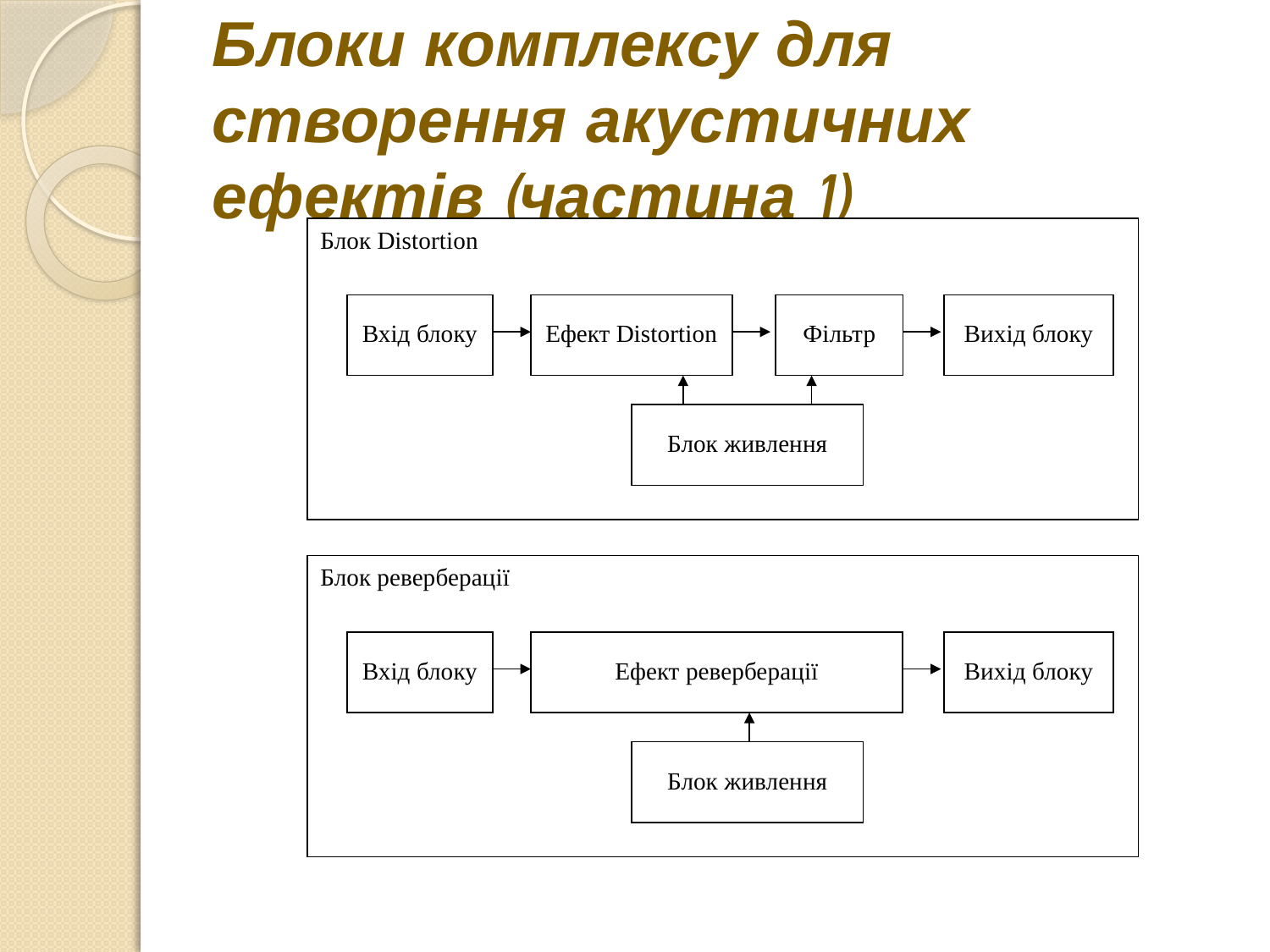

# Блоки комплексу для створення акустичних ефектів (частина 1)
Блок Distortion

Вхід блоку

Ефект Distortion

Фільтр

Вихід блоку

Блок живлення
Блок реверберації

Вхід блоку

Ефект реверберації

Вихід блоку

Блок живлення